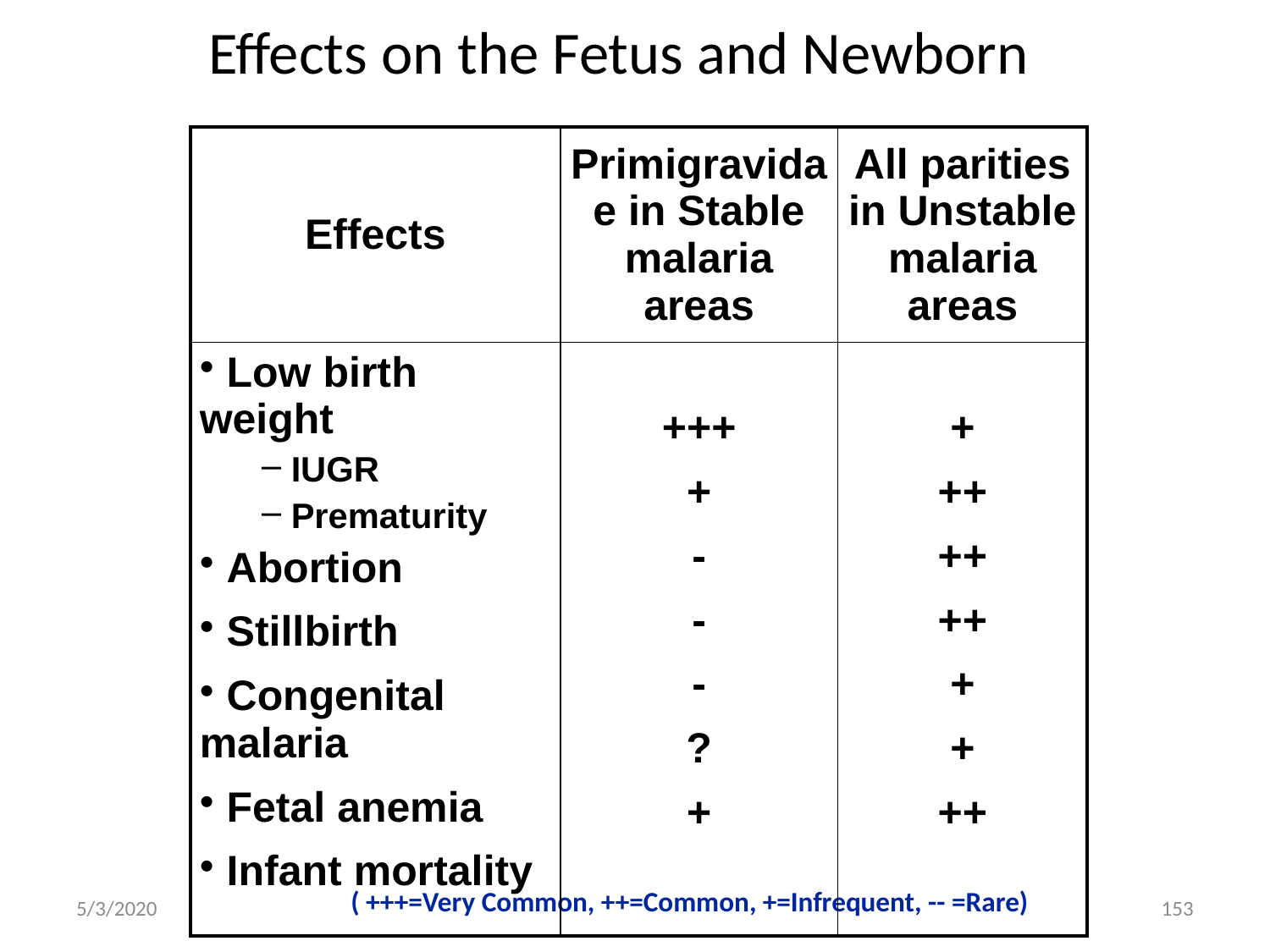

# Effects on the Fetus and Newborn
| Effects | Primigravidae in Stable malaria areas | All parities in Unstable malaria areas |
| --- | --- | --- |
| Low birth weight IUGR Prematurity Abortion Stillbirth Congenital malaria Fetal anemia Infant mortality | +++ + - - - ? + | + ++ ++ ++ + + ++ |
( +++=Very Common, ++=Common, +=Infrequent, -- =Rare)
5/3/2020
153